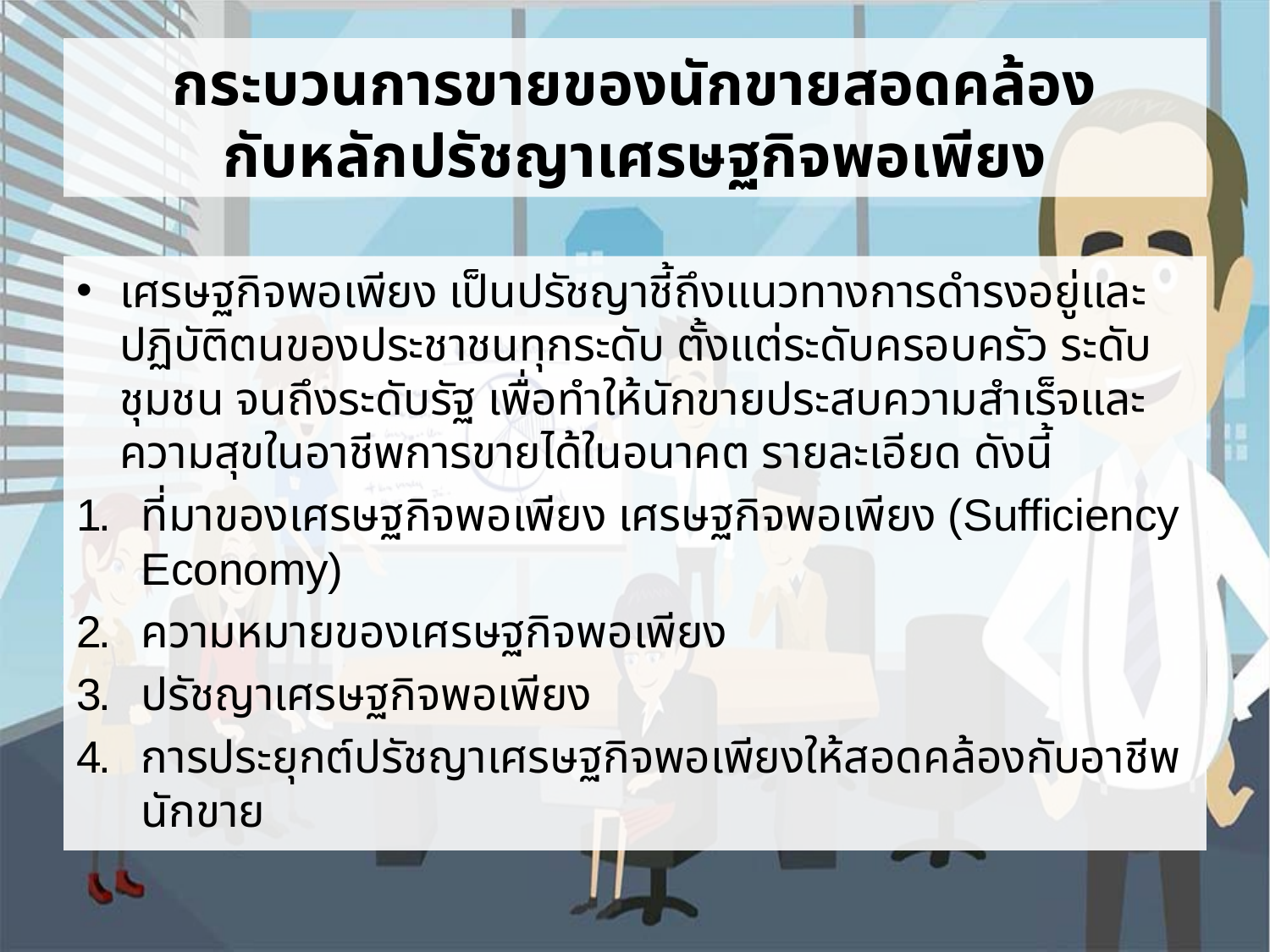

# กระบวนการขายของนักขายสอดคล้อง กับหลักปรัชญาเศรษฐกิจพอเพียง
เศรษฐกิจพอเพียง เป็นปรัชญาชี้ถึงแนวทางการดำรงอยู่และปฏิบัติตนของประชาชนทุกระดับ ตั้งแต่ระดับครอบครัว ระดับชุมชน จนถึงระดับรัฐ เพื่อทำให้นักขายประสบความสำเร็จและความสุขในอาชีพการขายได้ในอนาคต รายละเอียด ดังนี้
ที่มาของเศรษฐกิจพอเพียง เศรษฐกิจพอเพียง (Sufficiency Economy)
ความหมายของเศรษฐกิจพอเพียง
ปรัชญาเศรษฐกิจพอเพียง
การประยุกต์ปรัชญาเศรษฐกิจพอเพียงให้สอดคล้องกับอาชีพนักขาย